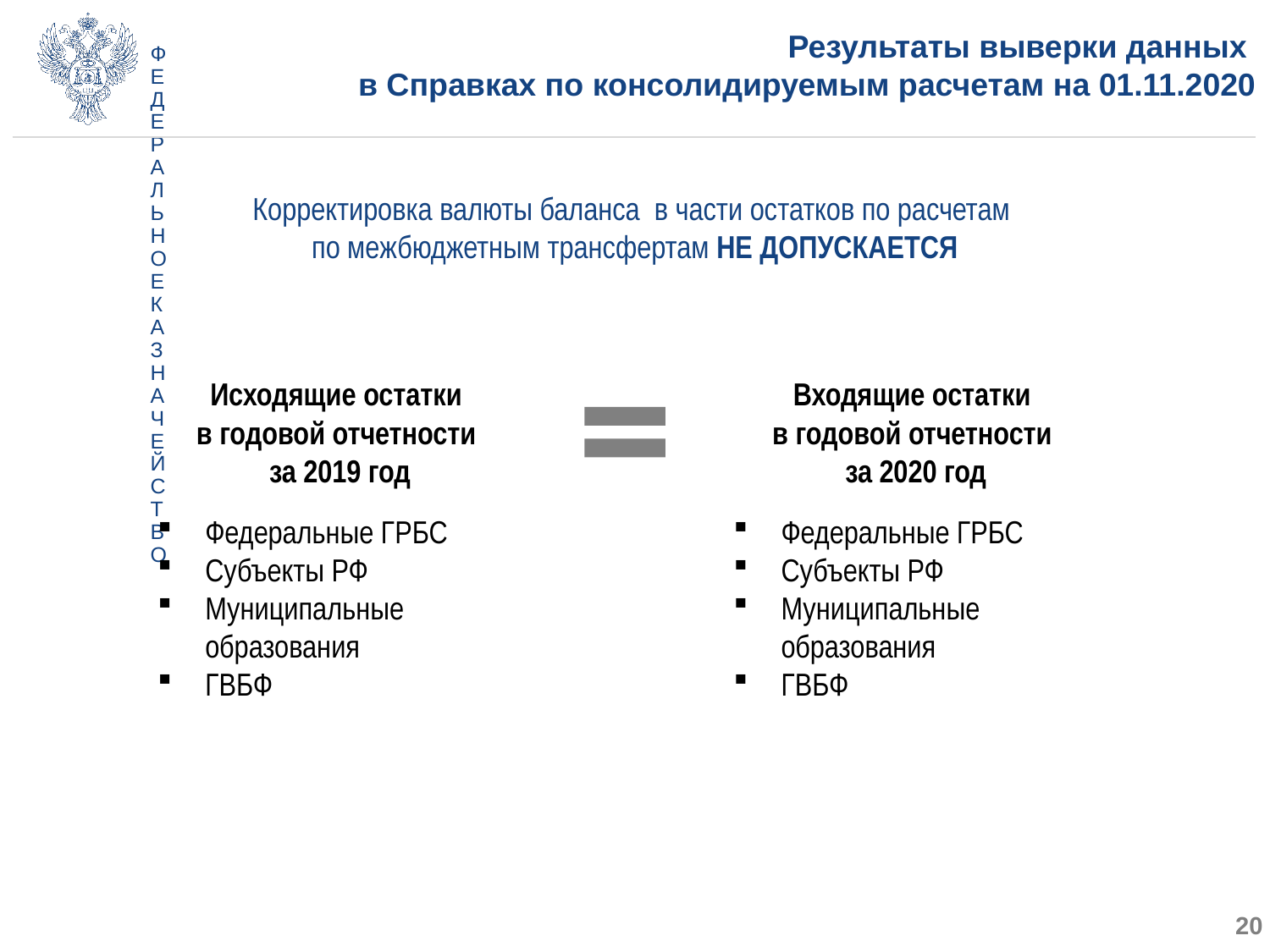

# Результаты выверки данных в Справках по консолидируемым расчетам на 01.11.2020
Корректировка валюты баланса  в части остатков по расчетам
по межбюджетным трансфертам НЕ ДОПУСКАЕТСЯ
Исходящие остатки
в годовой отчетности
за 2019 год
Входящие остатки
в годовой отчетности
за 2020 год

Федеральные ГРБС
Субъекты РФ
Муниципальные образования
ГВБФ

Федеральные ГРБС
Субъекты РФ
Муниципальные образования
ГВБФ

20